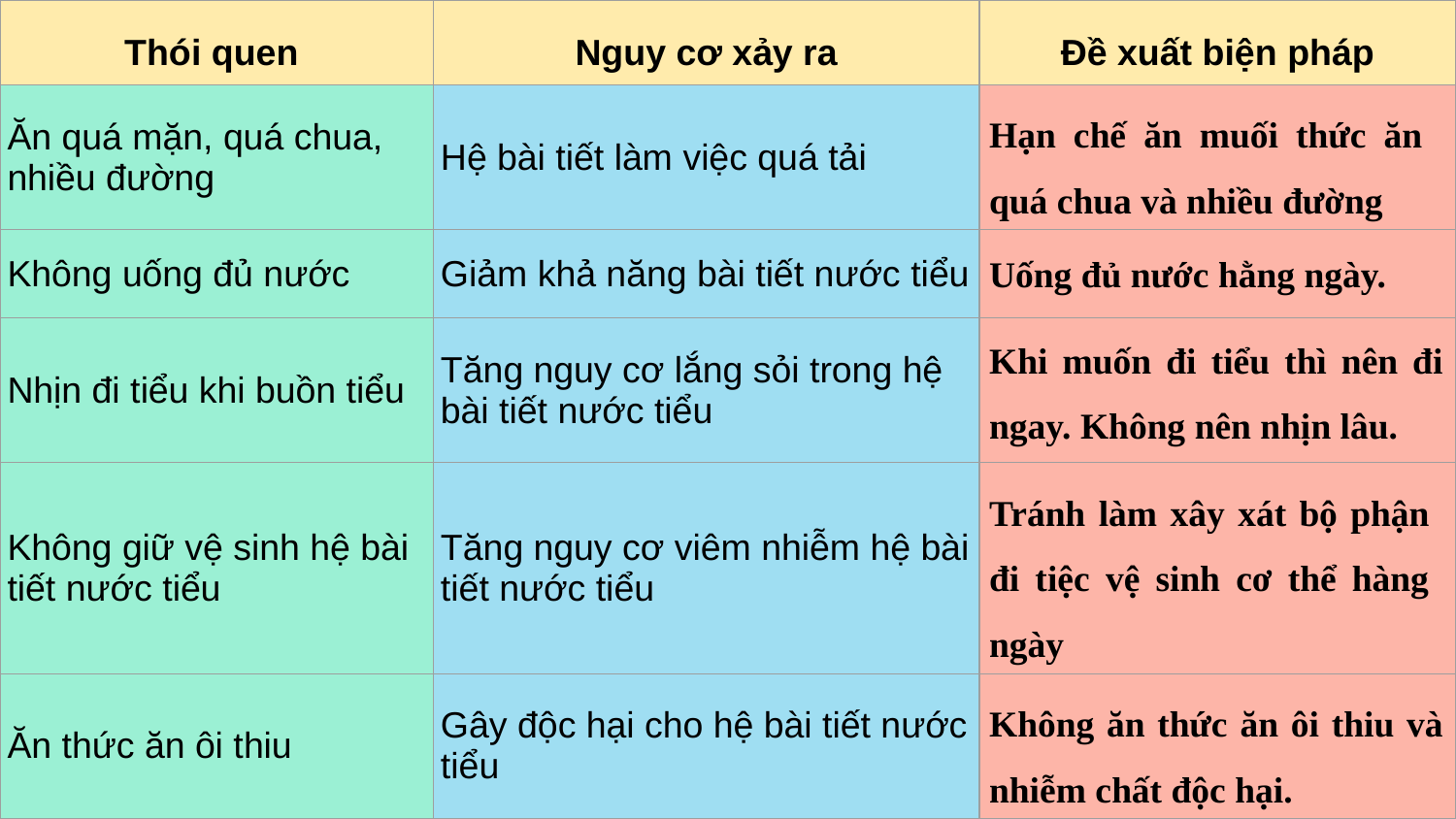

| Thói quen | Nguy cơ xảy ra | Đề xuất biện pháp |
| --- | --- | --- |
| Ăn quá mặn, quá chua, nhiều đường | Hệ bài tiết làm việc quá tải |  |
| Không uống đủ nước | Giảm khả năng bài tiết nước tiểu |  |
| Nhịn đi tiểu khi buồn tiểu | Tăng nguy cơ lắng sỏi trong hệ bài tiết nước tiểu |  |
| Không giữ vệ sinh hệ bài tiết nước tiểu | Tăng nguy cơ viêm nhiễm hệ bài tiết nước tiểu |  |
| Ăn thức ăn ôi thiu | Gây độc hại cho hệ bài tiết nước tiểu |  |
Hạn chế ăn muối thức ăn quá chua và nhiều đường
Uống đủ nước hằng ngày.
Khi muốn đi tiểu thì nên đi ngay. Không nên nhịn lâu.
Tránh làm xây xát bộ phận đi tiệc vệ sinh cơ thể hàng ngày
Không ăn thức ăn ôi thiu và nhiễm chất độc hại.